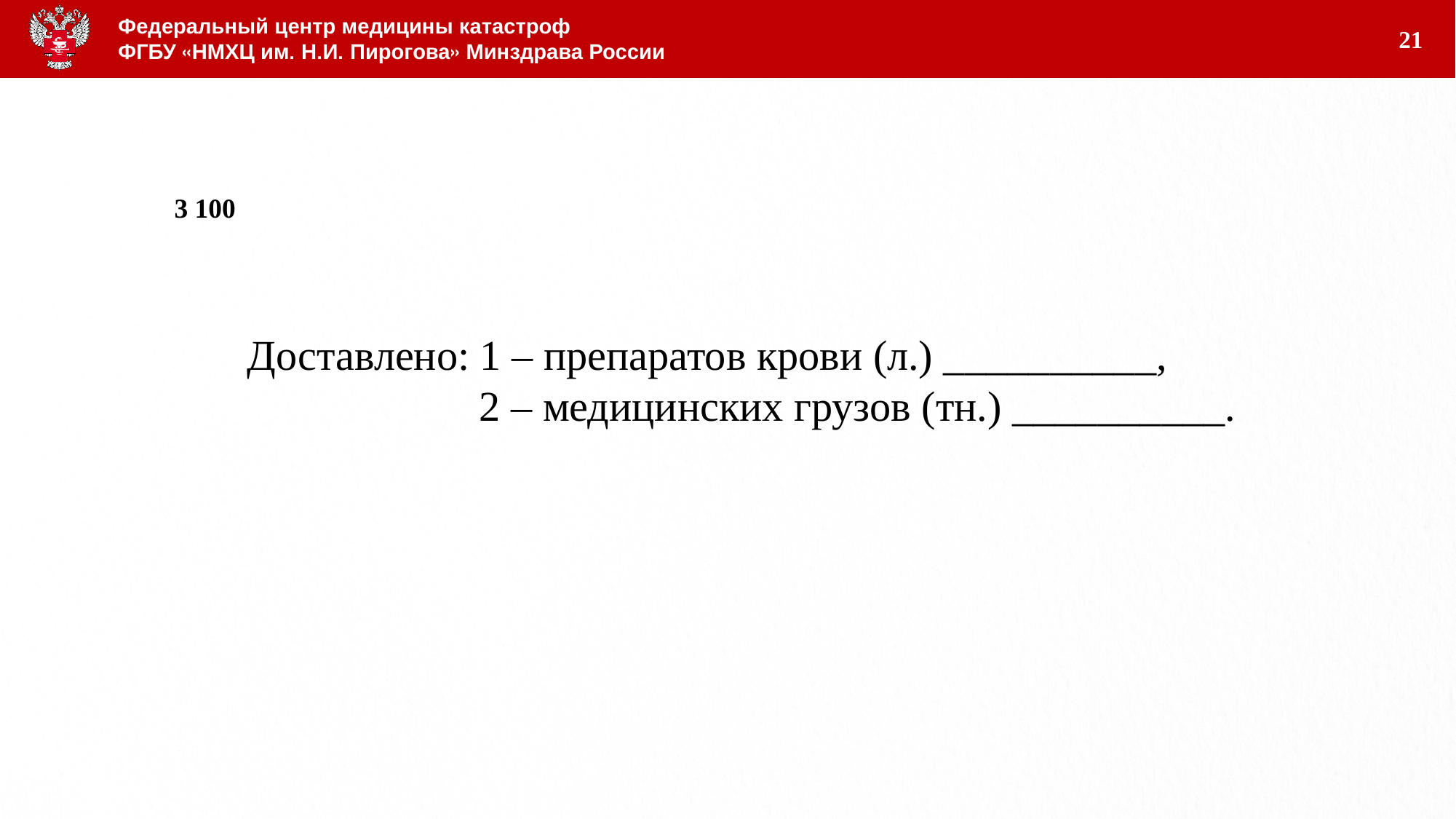

21
3 100
Доставлено: 1 – препаратов крови (л.) __________,
                      2 – медицинских грузов (тн.) __________.